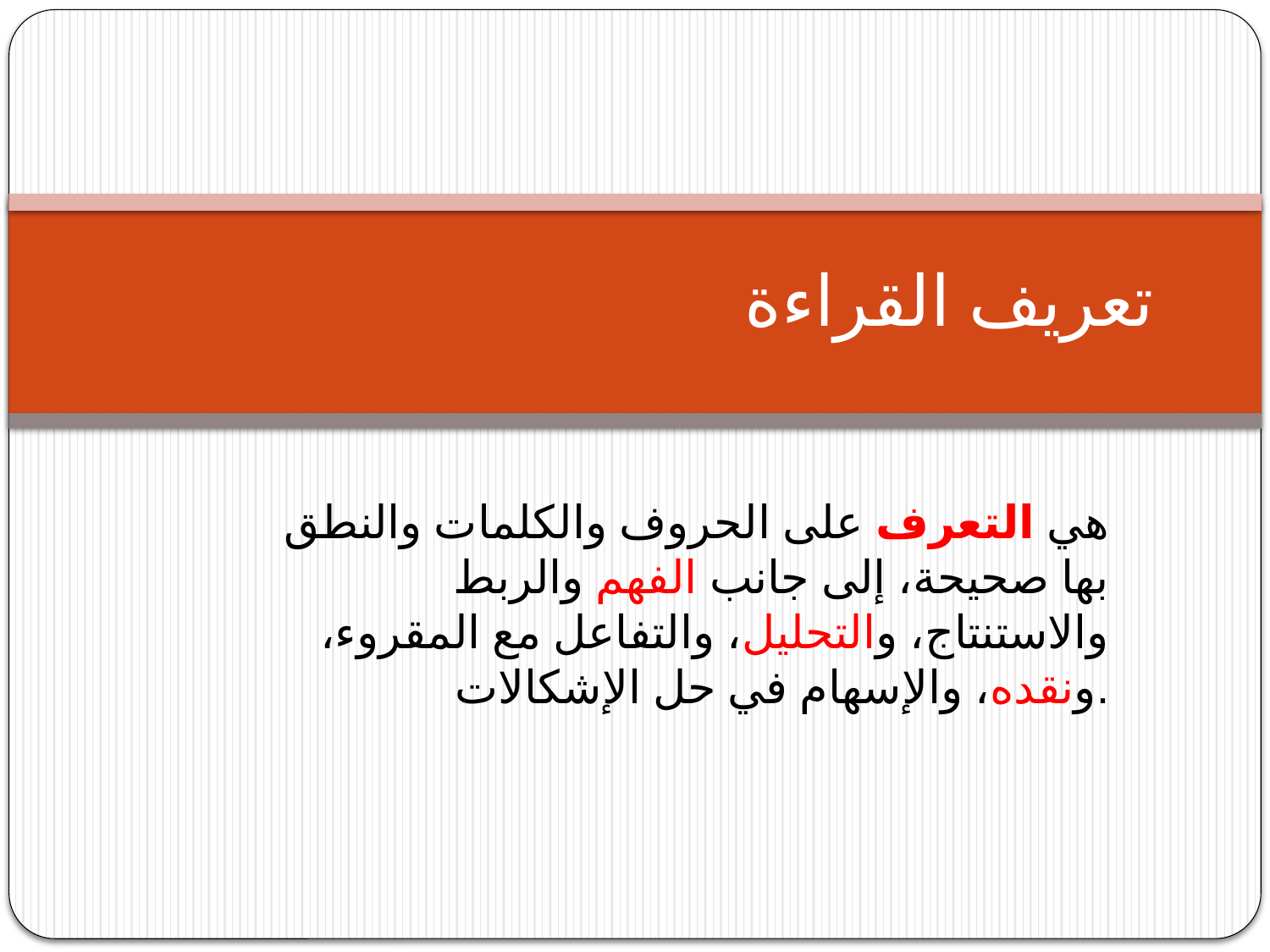

# تعريف القراءة
هي التعرف على الحروف والكلمات والنطق بها صحيحة، إلى جانب الفهم والربط والاستنتاج، والتحليل، والتفاعل مع المقروء، ونقده، والإسهام في حل الإشكالات.